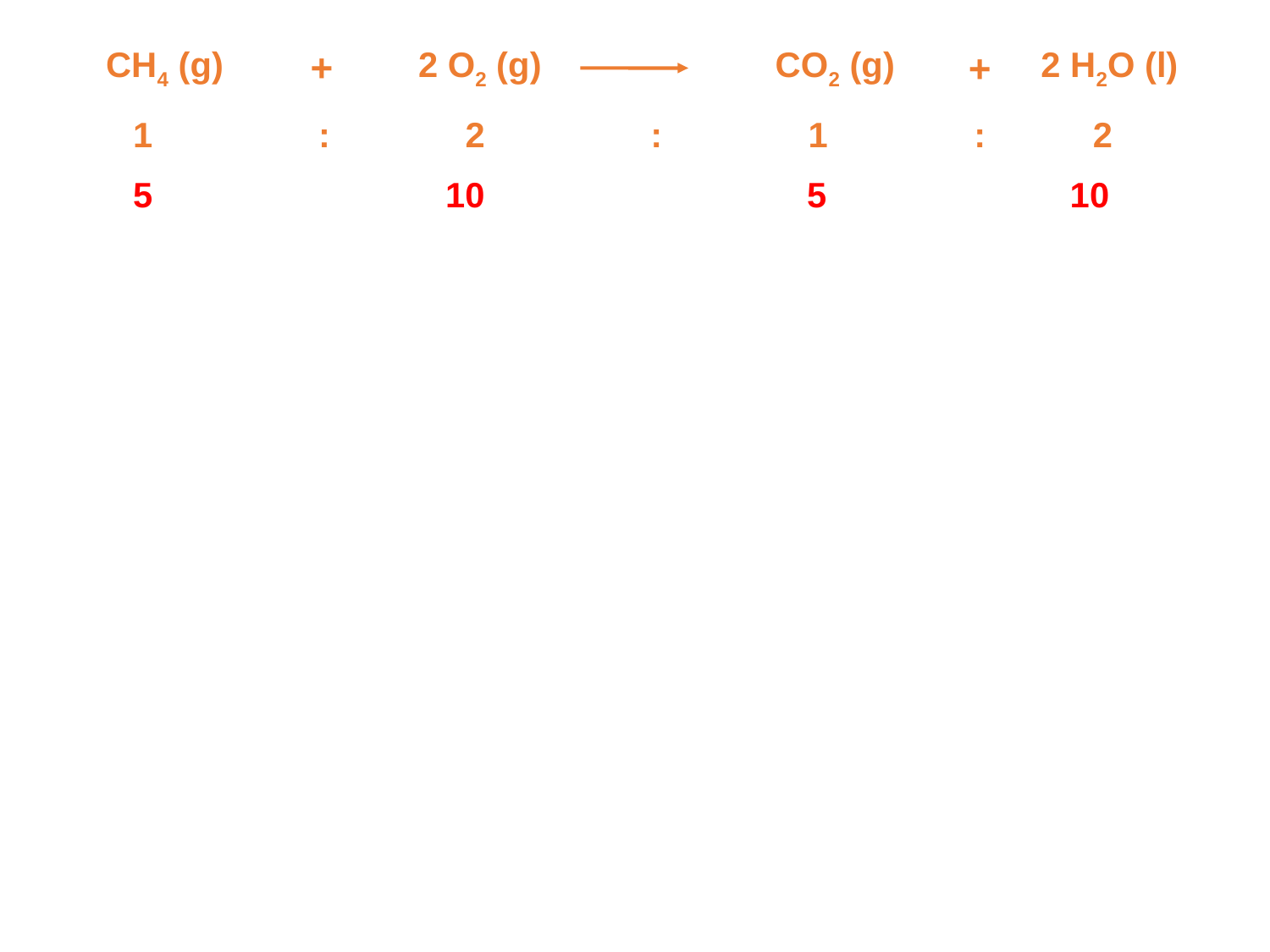

CH4 (g)                    2 O2 (g)                        CO2 (g)               2 H2O (l)
+
+

   CH4 (g)                    2 O2 (g)                        CO2 (g)             2 H2O (l)
     1	           :		2                 :               1               :           2
     5		           10		         5                         10